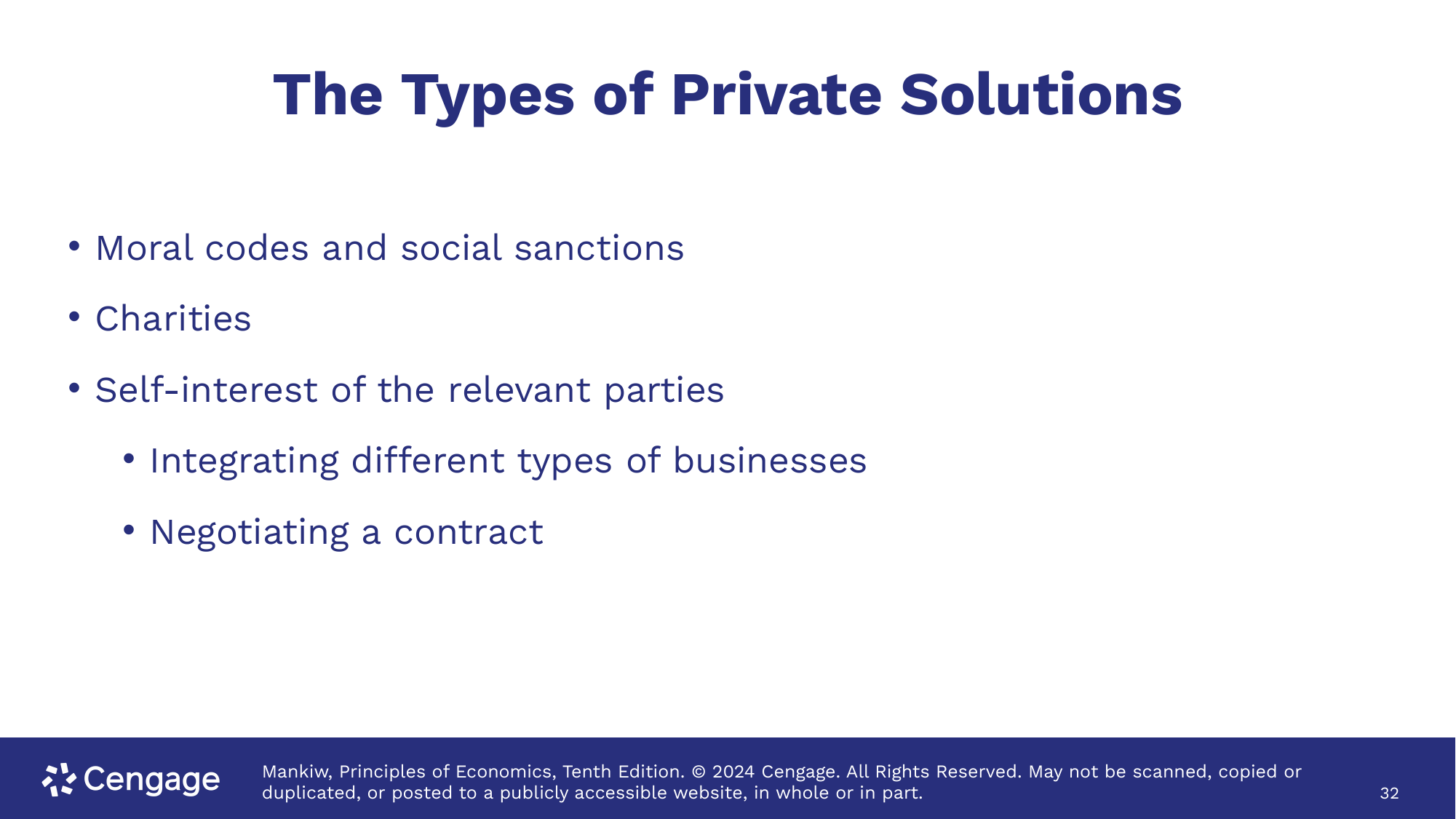

# The Types of Private Solutions
Moral codes and social sanctions
Charities
Self-interest of the relevant parties
Integrating different types of businesses
Negotiating a contract